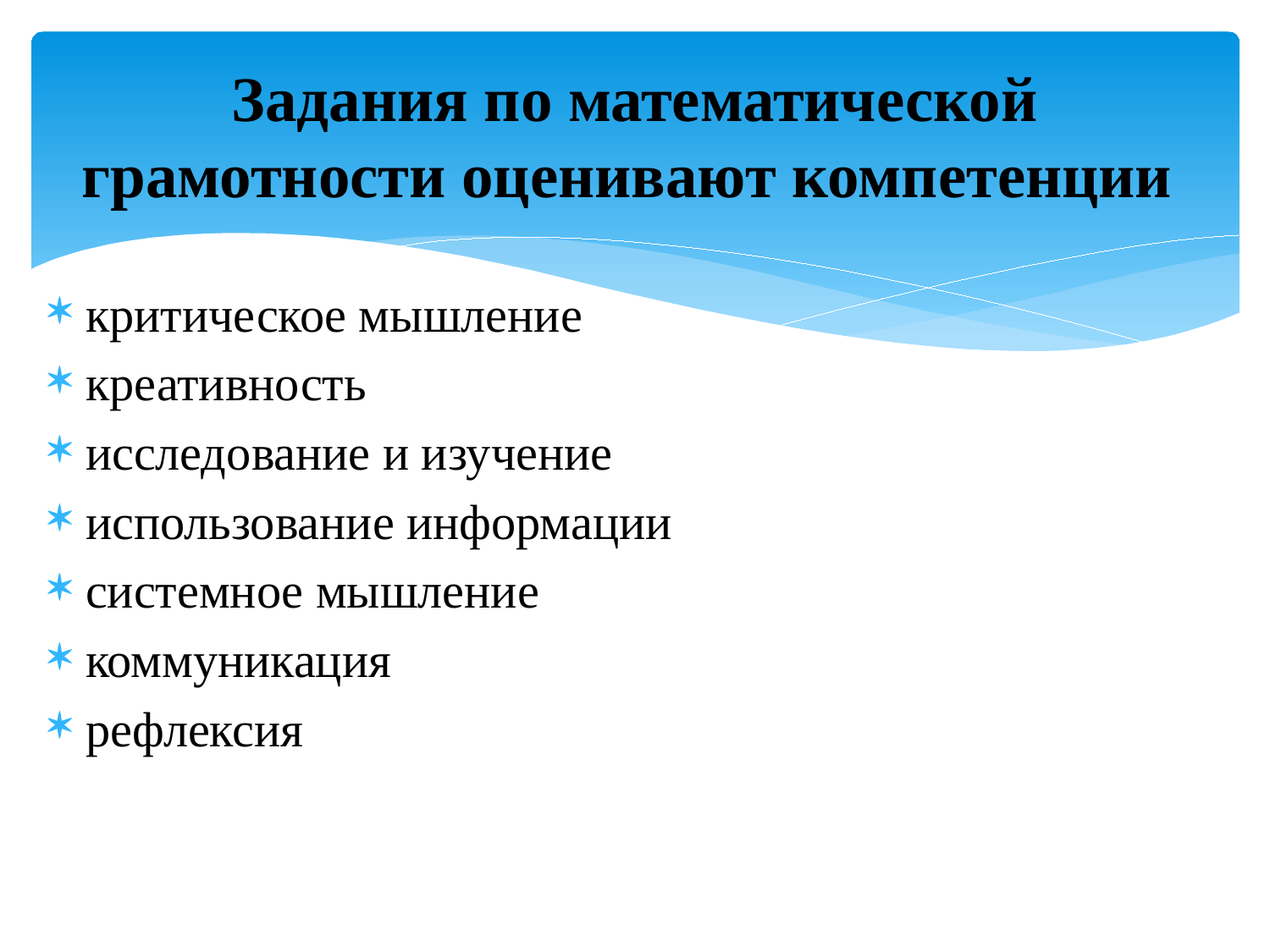

# Задания по математической грамотности оценивают компетенции
критическое мышление
креативность
исследование и изучение
использование информации
системное мышление
коммуникация
рефлексия